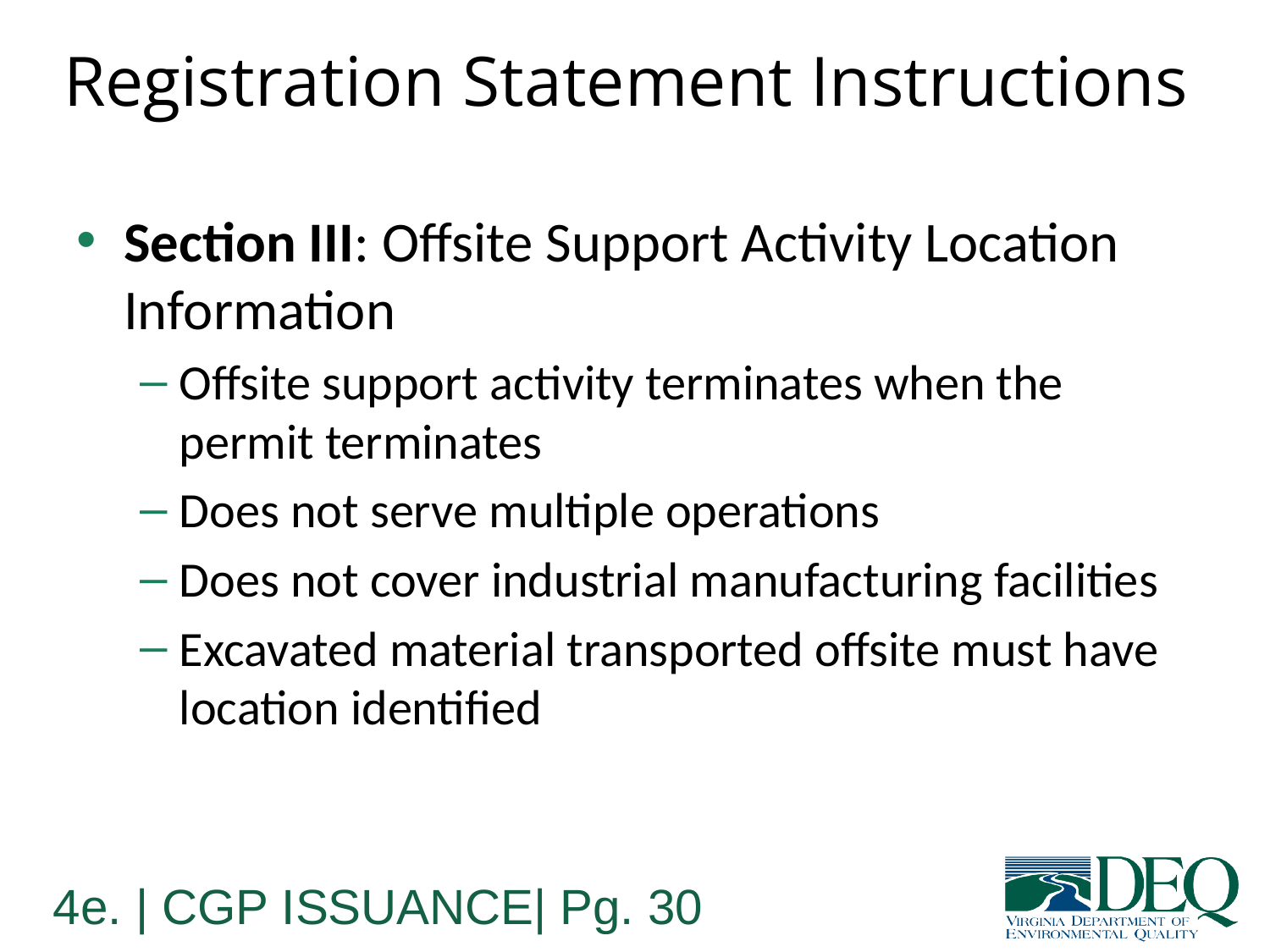

# Registration Statement Instructions
Section III: Offsite Support Activity Location Information
Offsite support activity terminates when the permit terminates
Does not serve multiple operations
Does not cover industrial manufacturing facilities
Excavated material transported offsite must have location identified
4e. | CGP ISSUANCE| Pg. 30